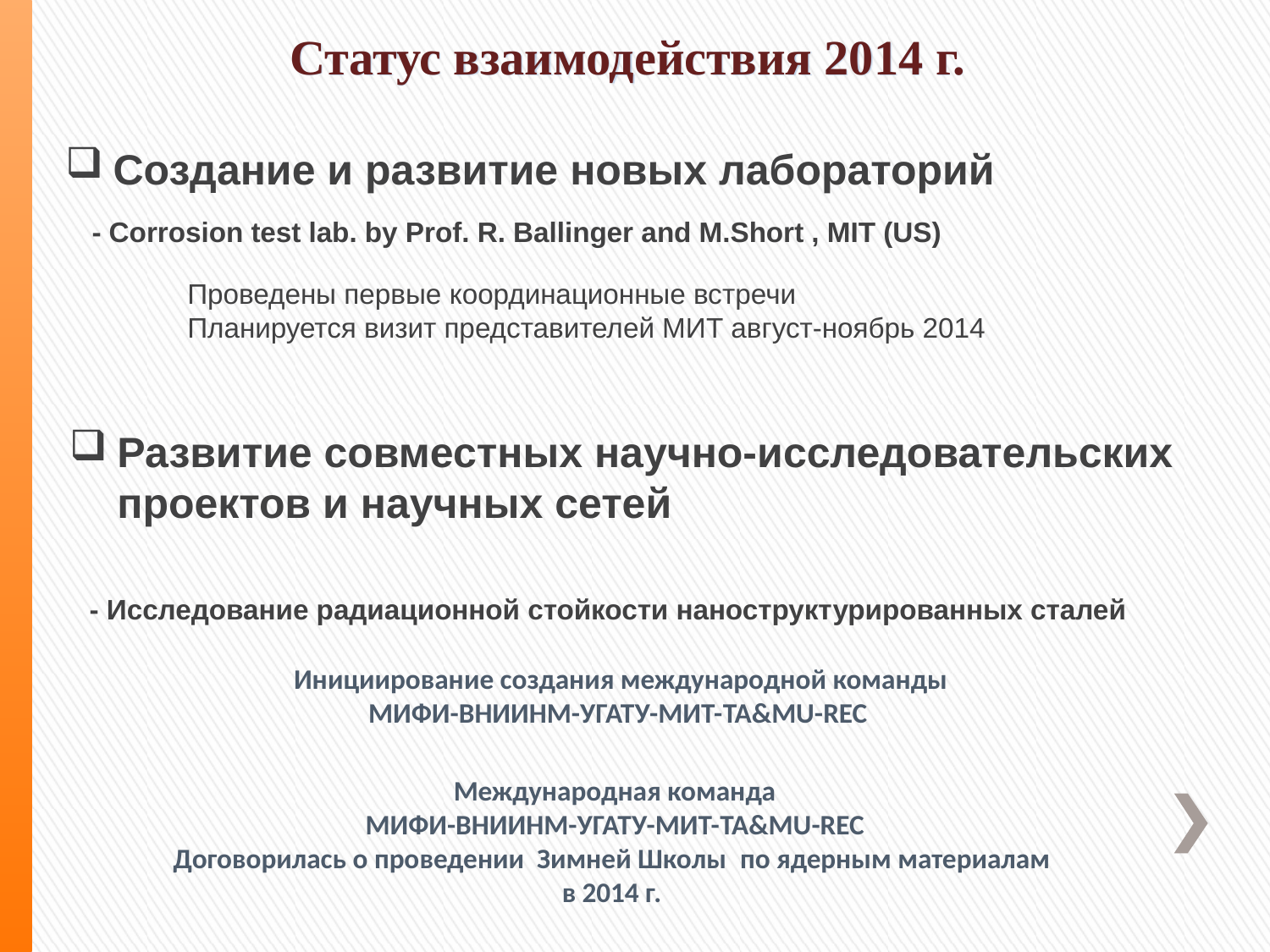

Статус взаимодействия 2014 г.
Создание и развитие новых лабораторий
- Corrosion test lab. by Prof. R. Ballinger and M.Short , MIT (US)
Проведены первые координационные встречи
Планируется визит представителей МИТ август-ноябрь 2014
Развитие совместных научно-исследовательских проектов и научных сетей
- Исследование радиационной стойкости наноструктурированных сталей
Инициирование создания международной команды
МИФИ-ВНИИНМ-УГАТУ-МИТ-TA&MU-REC
Международная команда
МИФИ-ВНИИНМ-УГАТУ-МИТ-TA&MU-REC
Договорилась о проведении  Зимней Школы  по ядерным материалам
в 2014 г.